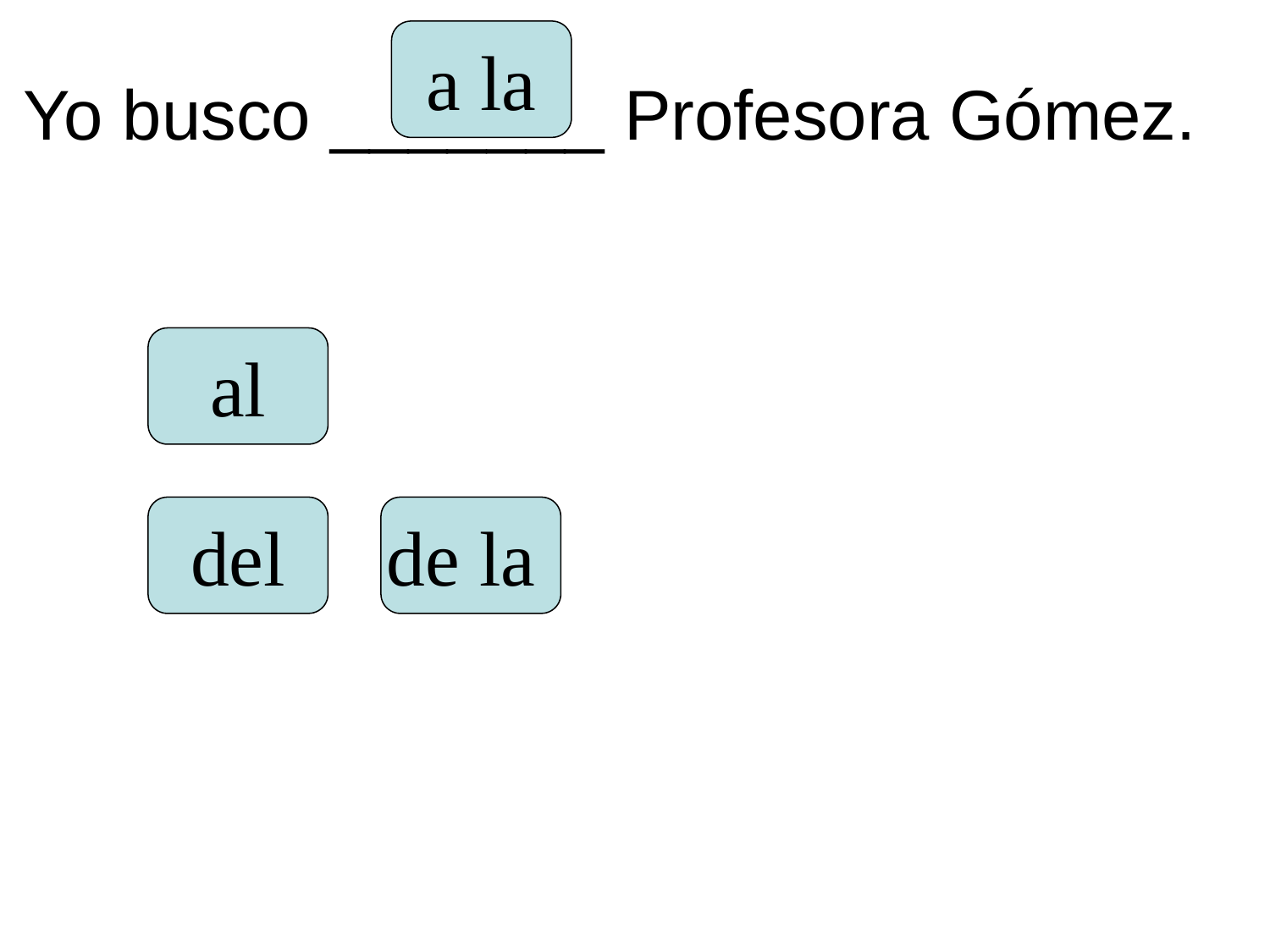

a la
# Yo busco _______ Profesora Gómez.
al
del
de la